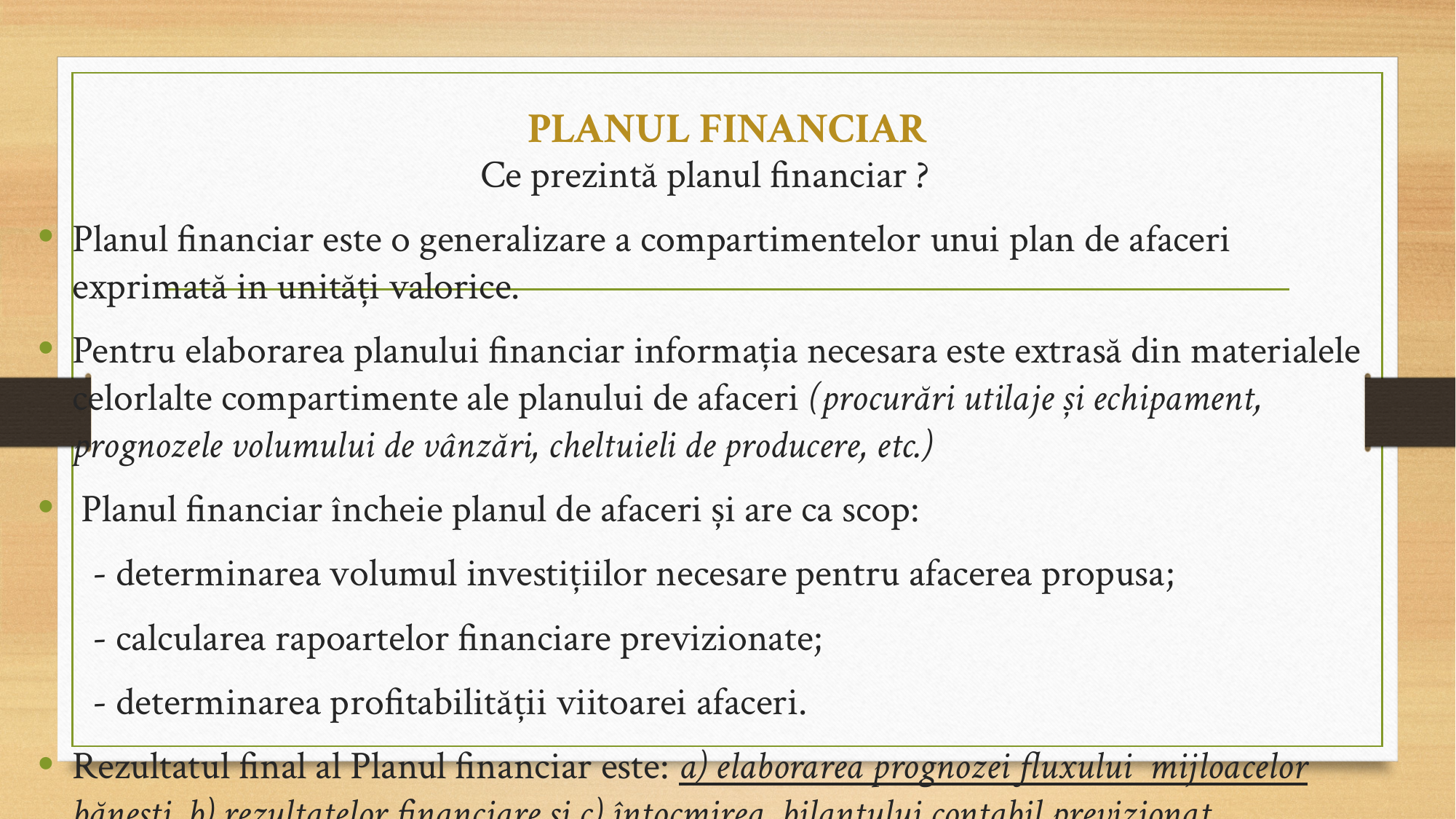

# PLANUL FINANCIAR
Ce prezintă planul financiar ?
Planul financiar este o generalizare a compartimentelor unui plan de afaceri exprimată in unităţi valorice.
Pentru elaborarea planului financiar informaţia necesara este extrasă din materialele celorlalte compartimente ale planului de afaceri (procurări utilaje și echipament, prognozele volumului de vânzări, cheltuieli de producere, etc.)
 Planul financiar încheie planul de afaceri şi are ca scop:
- determinarea volumul investiţiilor necesare pentru afacerea propusa;
- calcularea rapoartelor financiare previzionate;
- determinarea profitabilității viitoarei afaceri.
Rezultatul final al Planul financiar este: a) elaborarea prognozei fluxului  mijloacelor băneşti, b) rezultatelor financiare şi c) întocmirea  bilanţului contabil previzionat.